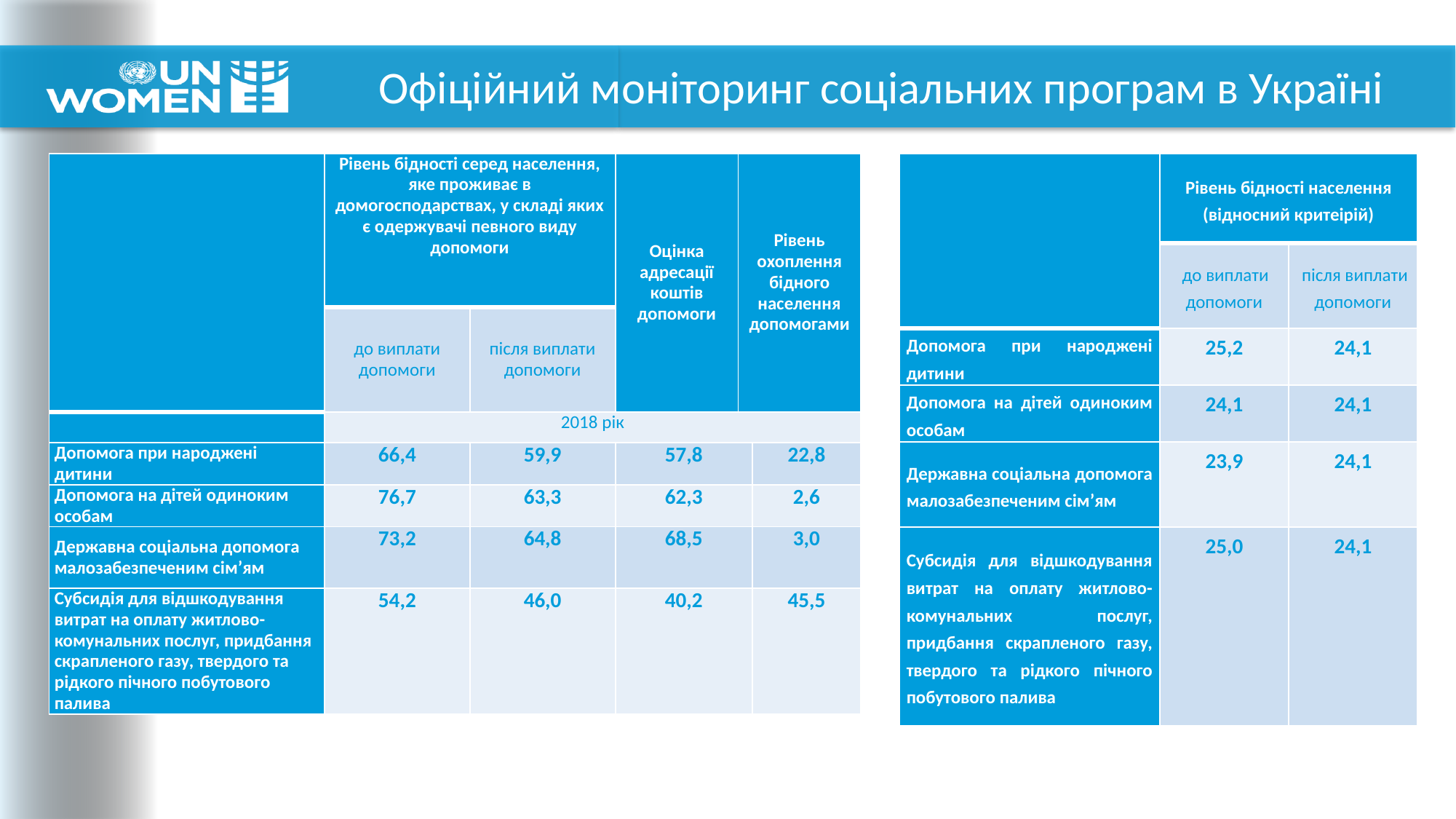

# Офіційний моніторинг соціальних програм в Україні
|  | Рівень бідності серед населення, яке проживає в домогосподарствах, у складі яких є одержувачі певного виду допомоги |  | Оцінка адресації коштів допомоги | Рівень охоплення бідного населення допомогами |  |
| --- | --- | --- | --- | --- | --- |
|  | до виплати допомоги | після виплати допомоги |  |  |  |
|  | 2018 рік |  |  |  |  |
| Допомога при народжені дитини | 66,4 | 59,9 | 57,8 |  | 22,8 |
| Допомога на дітей одиноким особам | 76,7 | 63,3 | 62,3 |  | 2,6 |
| Державна соціальна допомога малозабезпеченим сім’ям | 73,2 | 64,8 | 68,5 |  | 3,0 |
| Субсидія для відшкодування витрат на оплату житлово-комунальних послуг, придбання скрапленого газу, твердого та рідкого пічного побутового палива | 54,2 | 46,0 | 40,2 |  | 45,5 |
|  | Рівень бідності населення (відносний критеірій) |  |
| --- | --- | --- |
|  | до виплати допомоги | після виплати допомоги |
| Допомога при народжені дитини | 25,2 | 24,1 |
| Допомога на дітей одиноким особам | 24,1 | 24,1 |
| Державна соціальна допомога малозабезпеченим сім’ям | 23,9 | 24,1 |
| Субсидія для відшкодування витрат на оплату житлово-комунальних послуг, придбання скрапленого газу, твердого та рідкого пічного побутового палива | 25,0 | 24,1 |